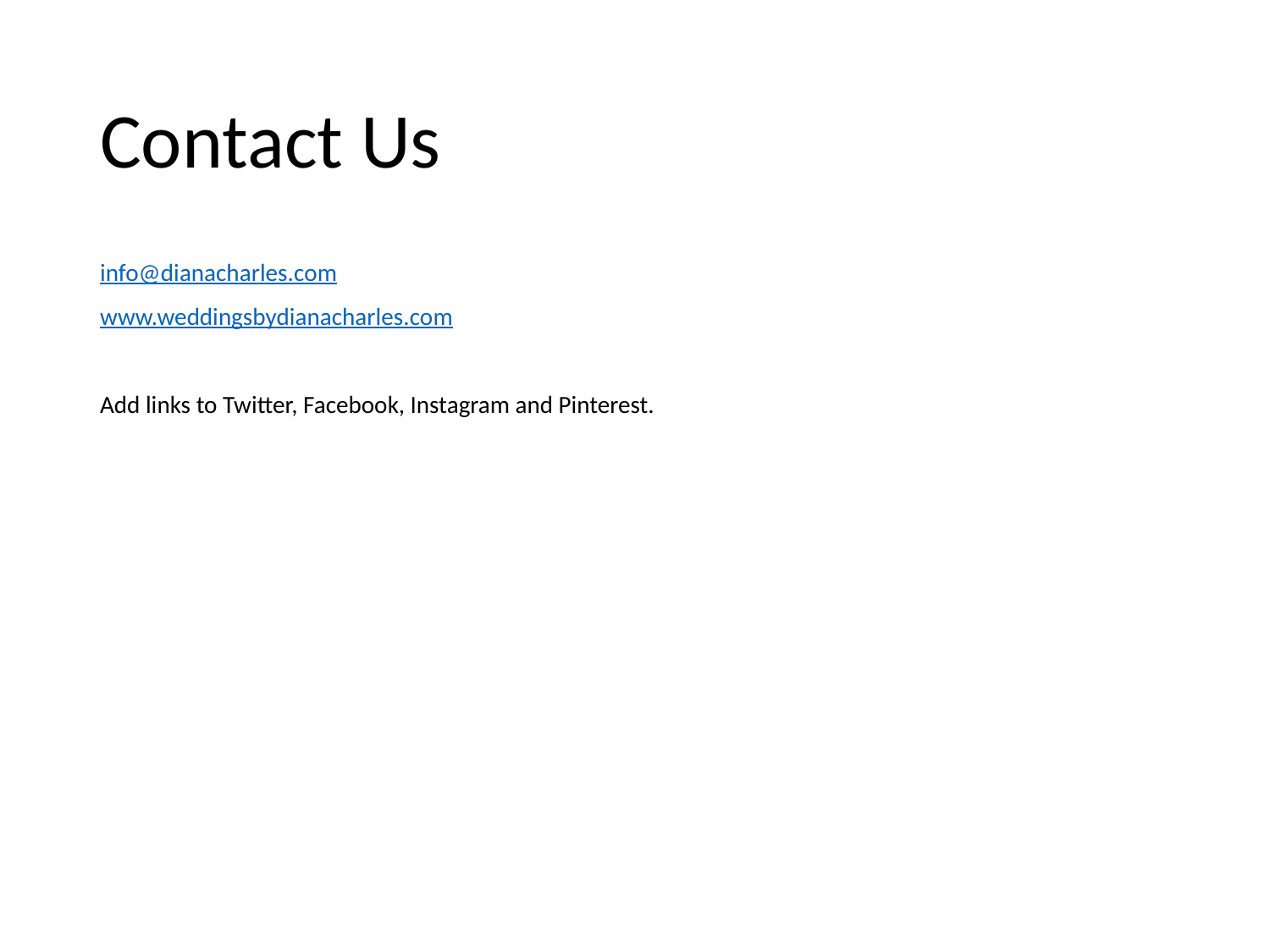

# Contact Us
info@dianacharles.com
www.weddingsbydianacharles.com

Add links to Twitter, Facebook, Instagram and Pinterest.